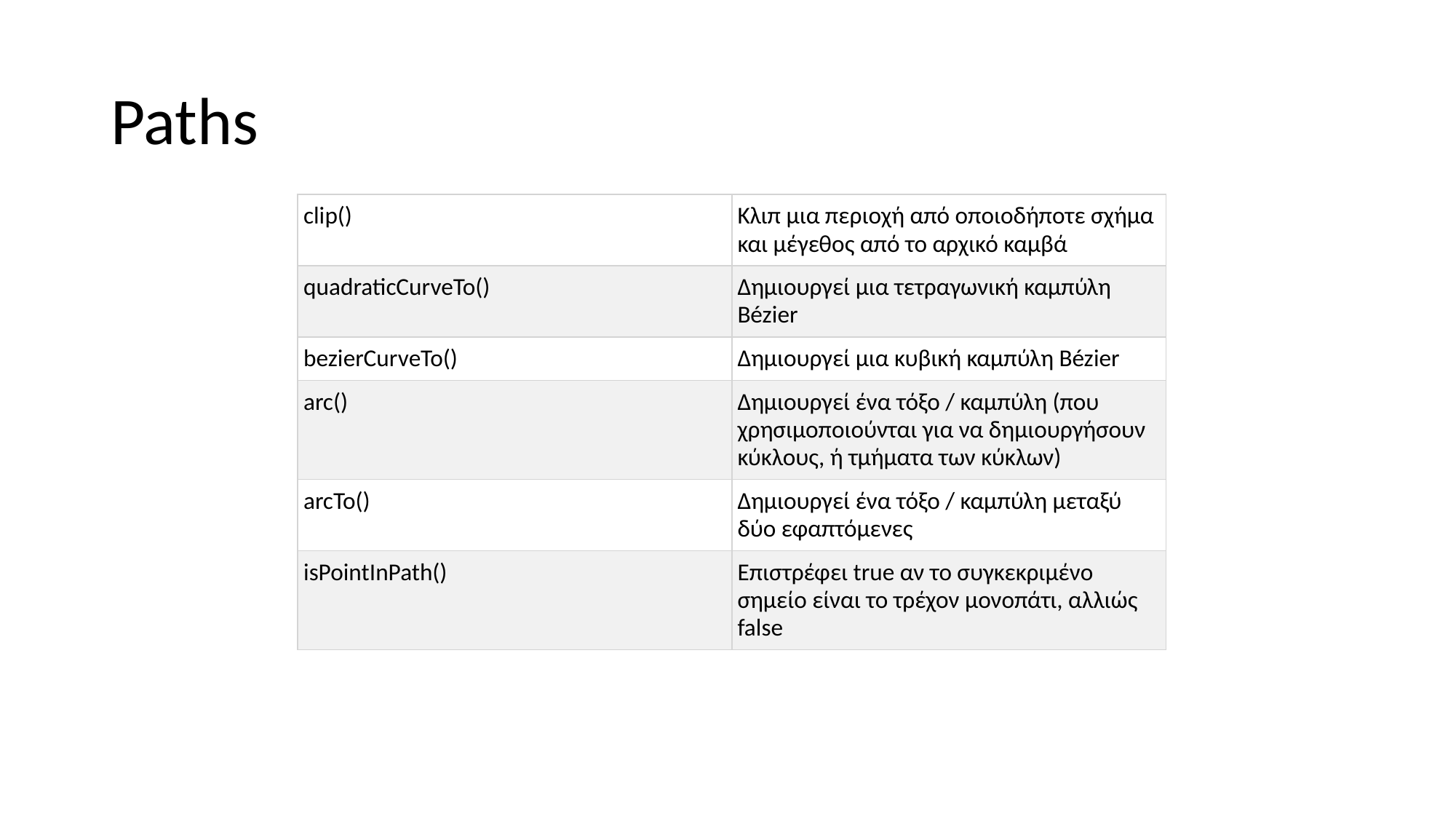

# Paths
| clip() | Κλιπ μια περιοχή από οποιοδήποτε σχήμα και μέγεθος από το αρχικό καμβά |
| --- | --- |
| quadraticCurveTo() | Δημιουργεί μια τετραγωνική καμπύλη Bézier |
| bezierCurveTo() | Δημιουργεί μια κυβική καμπύλη Bézier |
| arc() | Δημιουργεί ένα τόξο / καμπύλη (που χρησιμοποιούνται για να δημιουργήσουν κύκλους, ή τμήματα των κύκλων) |
| arcTo() | Δημιουργεί ένα τόξο / καμπύλη μεταξύ δύο εφαπτόμενες |
| isPointInPath() | Επιστρέφει true αν το συγκεκριμένο σημείο είναι το τρέχον μονοπάτι, αλλιώς false |